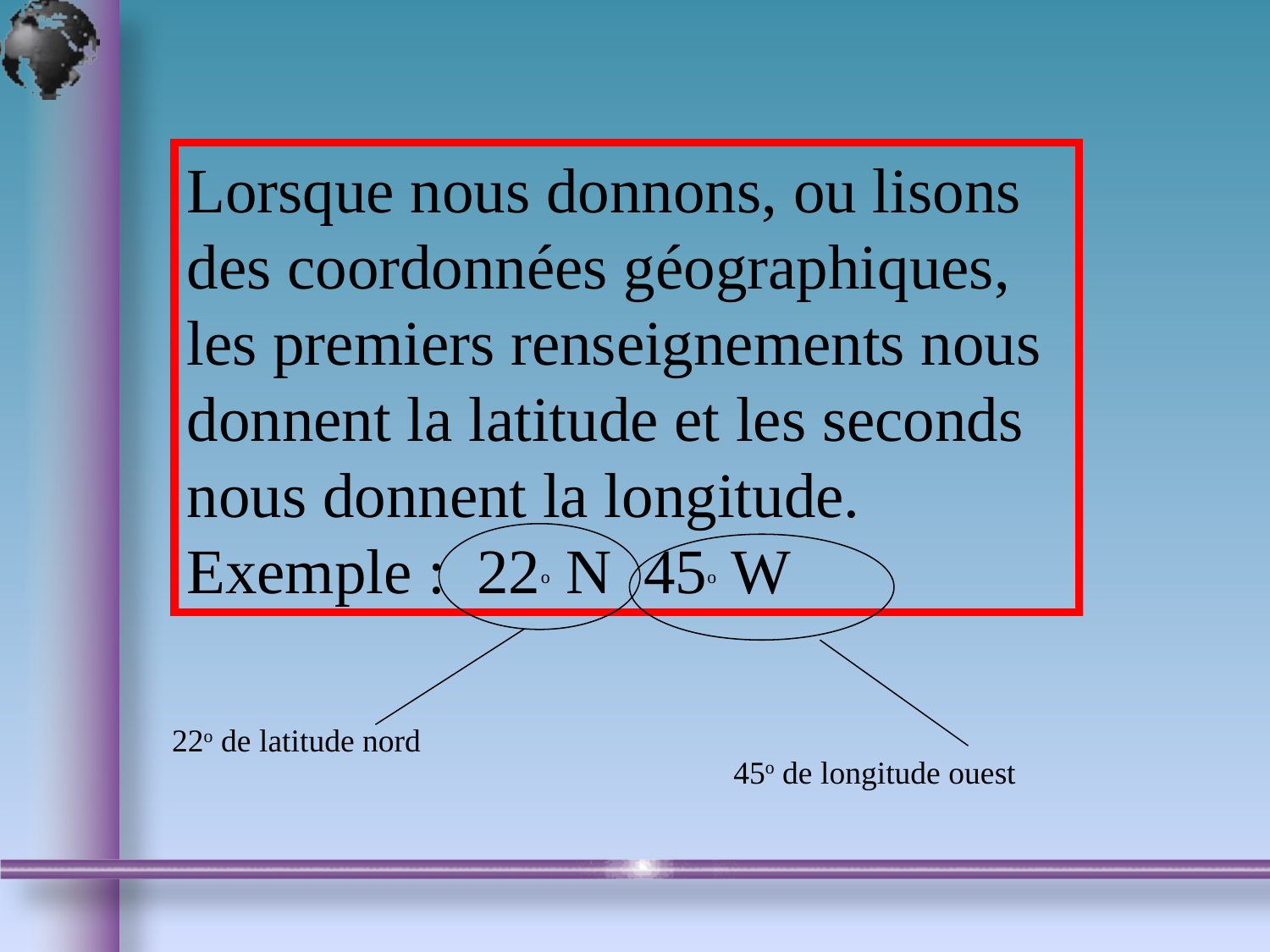

Lorsque nous donnons, ou lisons
des coordonnées géographiques,
les premiers renseignements nous
donnent la latitude et les seconds
nous donnent la longitude.
Exemple :  22o N  45o W

22o de latitude nord
45o de longitude ouest